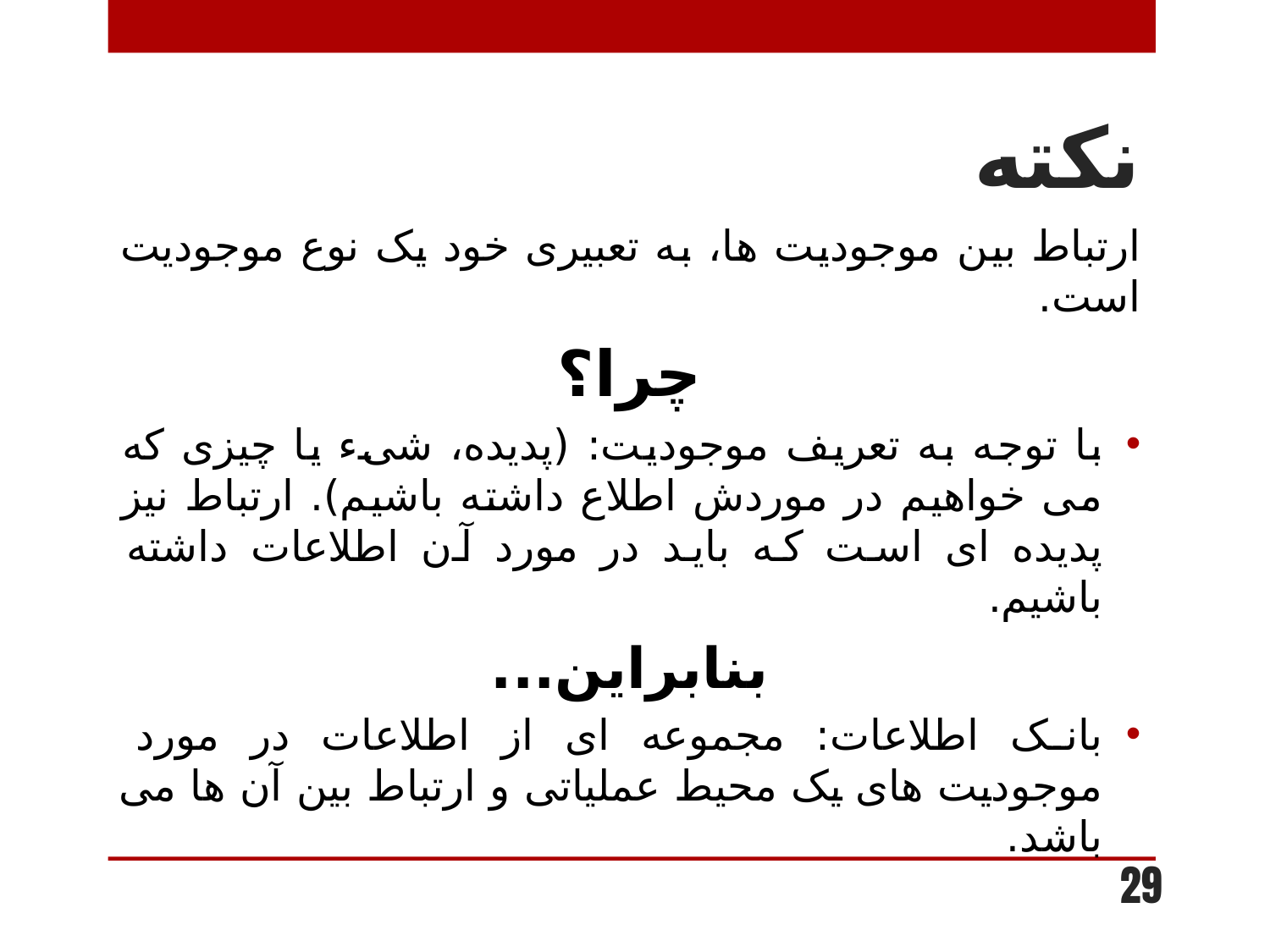

# نکته
ارتباط بین موجودیت ها، به تعبیری خود یک نوع موجودیت است.
چرا؟
با توجه به تعریف موجودیت: (پدیده، شیء یا چیزی که می خواهیم در موردش اطلاع داشته باشیم). ارتباط نیز پدیده ای است که باید در مورد آن اطلاعات داشته باشیم.
بنابراین...
بانک اطلاعات: مجموعه ای از اطلاعات در مورد موجودیت های یک محیط عملیاتی و ارتباط بین آن ها می باشد.
29